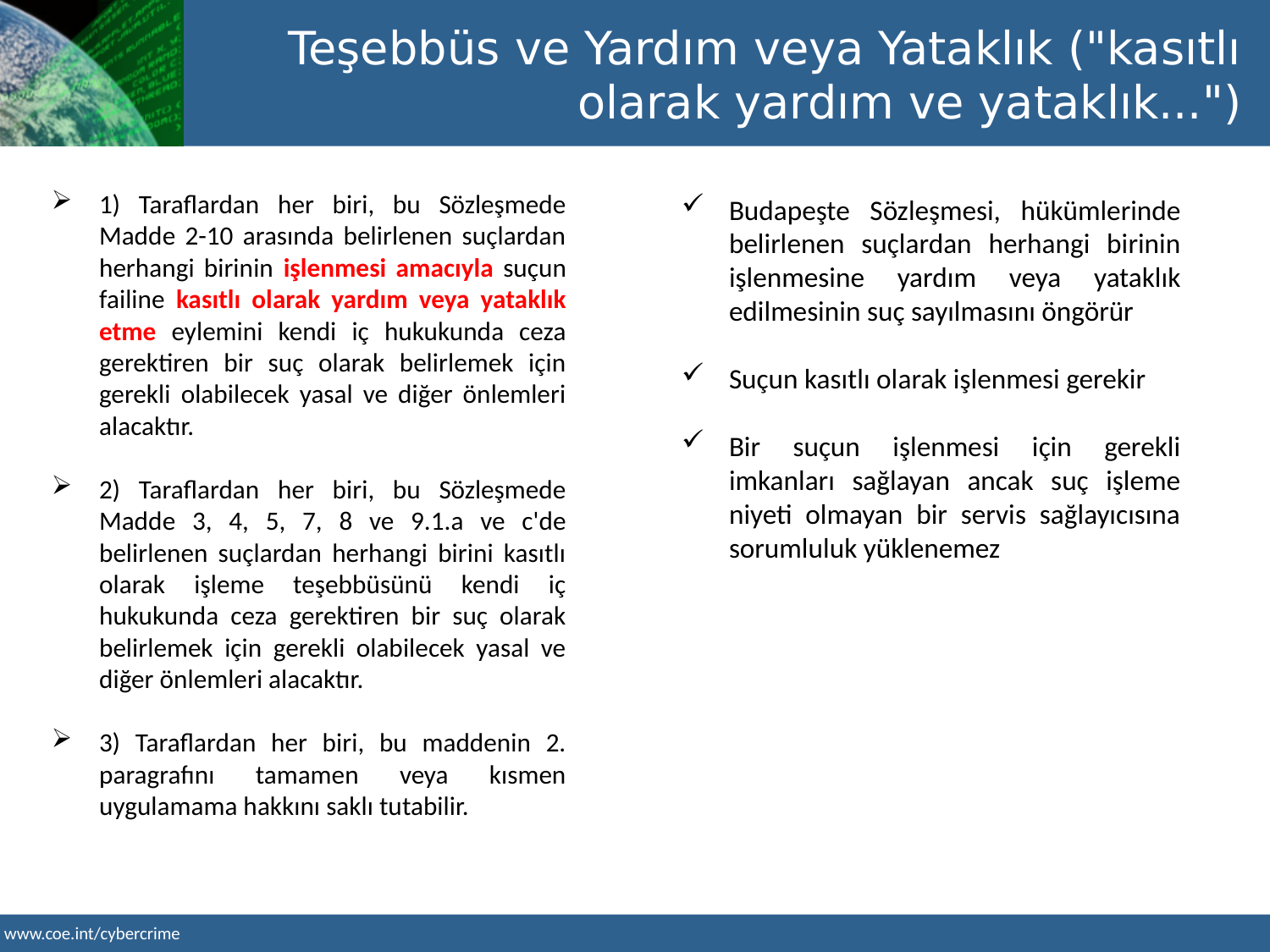

Teşebbüs ve Yardım veya Yataklık ("kasıtlı olarak yardım ve yataklık...")
1) Taraflardan her biri, bu Sözleşmede Madde 2-10 arasında belirlenen suçlardan herhangi birinin işlenmesi amacıyla suçun failine kasıtlı olarak yardım veya yataklık etme eylemini kendi iç hukukunda ceza gerektiren bir suç olarak belirlemek için gerekli olabilecek yasal ve diğer önlemleri alacaktır.

2) Taraflardan her biri, bu Sözleşmede Madde 3, 4, 5, 7, 8 ve 9.1.a ve c'de belirlenen suçlardan herhangi birini kasıtlı olarak işleme teşebbüsünü kendi iç hukukunda ceza gerektiren bir suç olarak belirlemek için gerekli olabilecek yasal ve diğer önlemleri alacaktır.

3) Taraflardan her biri, bu maddenin 2. paragrafını tamamen veya kısmen uygulamama hakkını saklı tutabilir.
Budapeşte Sözleşmesi, hükümlerinde belirlenen suçlardan herhangi birinin işlenmesine yardım veya yataklık edilmesinin suç sayılmasını öngörür

Suçun kasıtlı olarak işlenmesi gerekir

Bir suçun işlenmesi için gerekli imkanları sağlayan ancak suç işleme niyeti olmayan bir servis sağlayıcısına sorumluluk yüklenemez